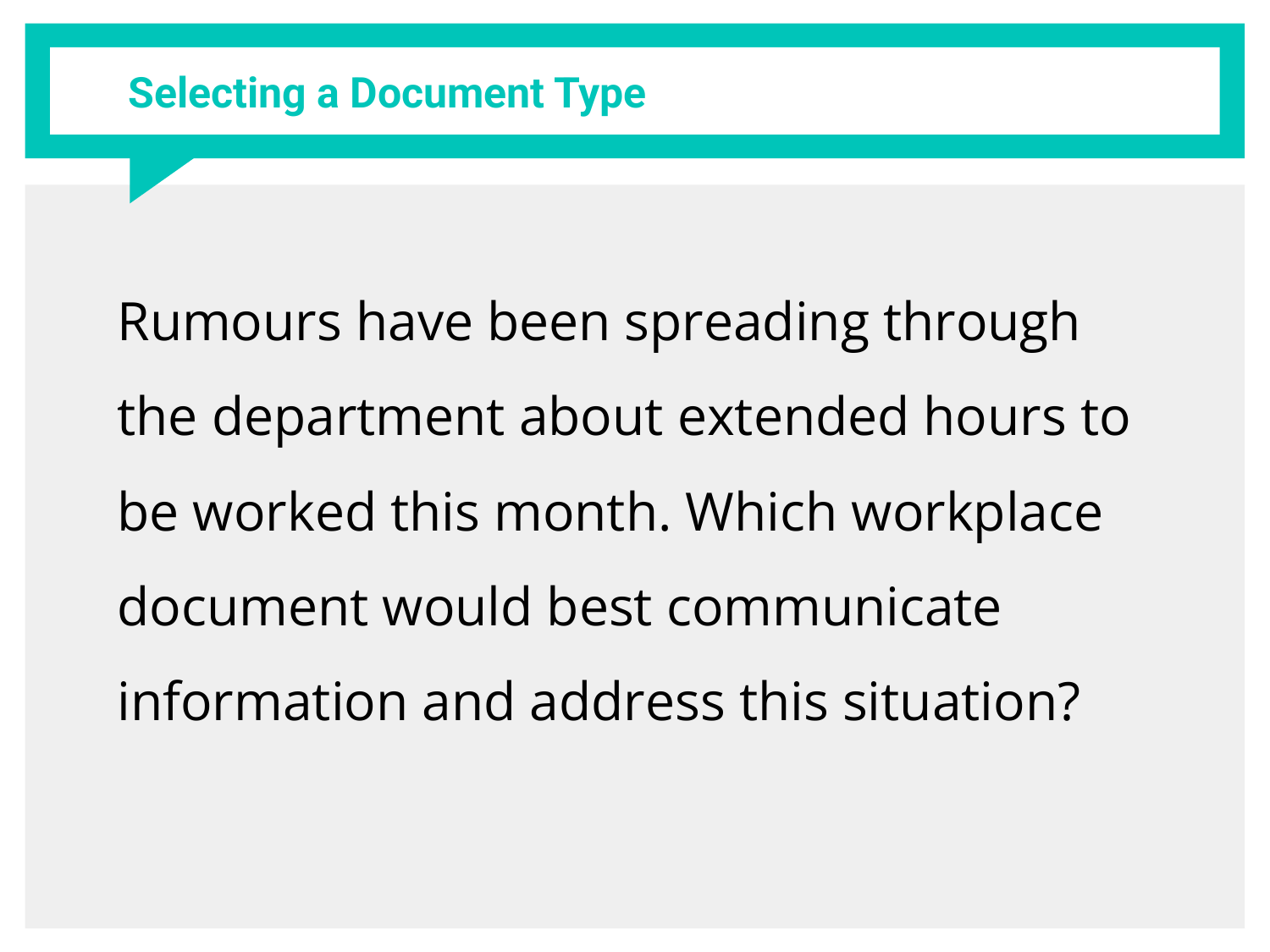

# Selecting a Document Type
Rumours have been spreading through the department about extended hours to be worked this month. Which workplace document would best communicate information and address this situation?